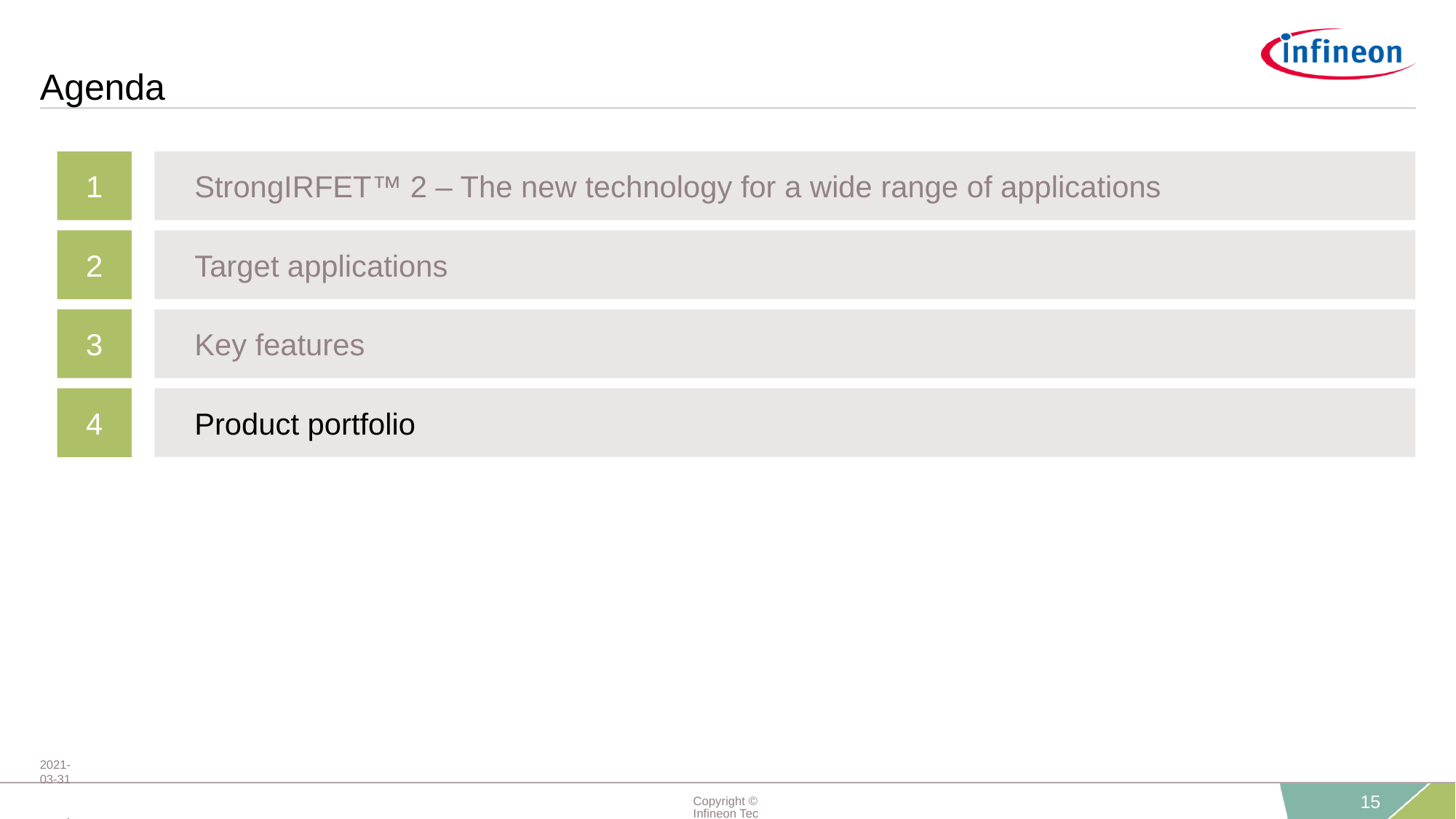

# Agenda
1
StrongIRFET™ 2 – The new technology for a wide range of applications
Target applications
2
Key features
3
Product portfolio
4
2021-03-31             restricted
Copyright © Infineon Technologies AG 2021. All rights reserved.
15